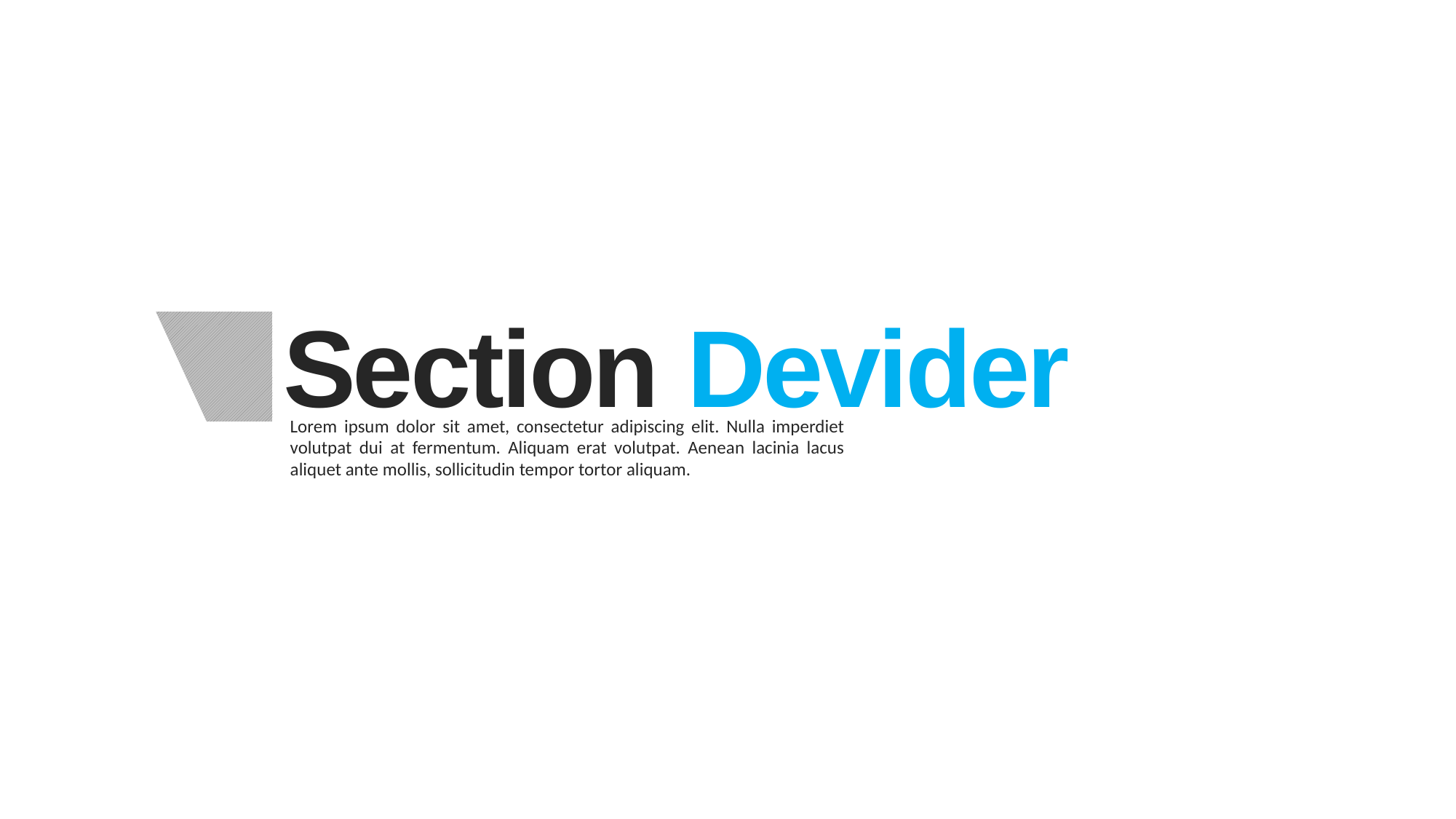

Section Devider
Lorem ipsum dolor sit amet, consectetur adipiscing elit. Nulla imperdiet volutpat dui at fermentum. Aliquam erat volutpat. Aenean lacinia lacus aliquet ante mollis, sollicitudin tempor tortor aliquam.